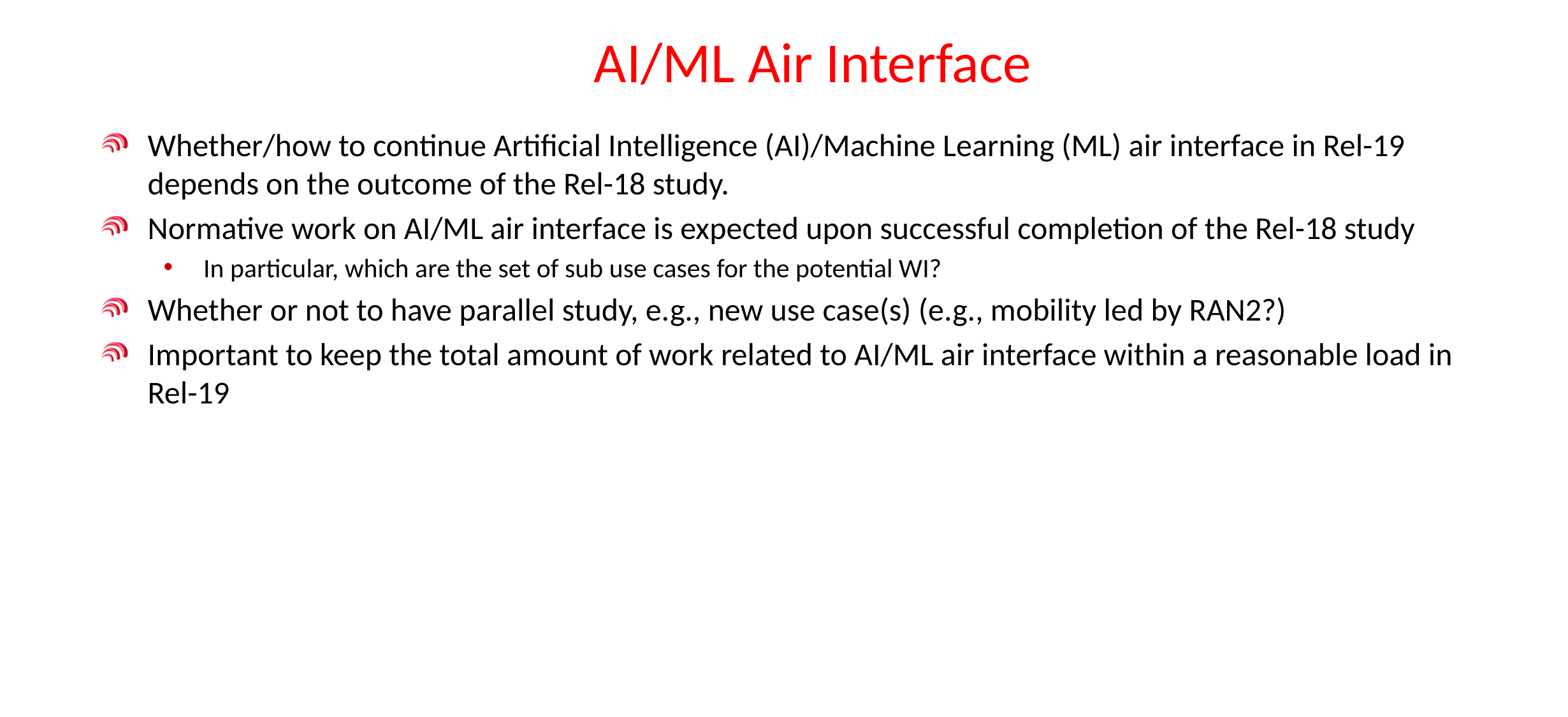

# AI/ML Air Interface
Whether/how to continue Artificial Intelligence (AI)/Machine Learning (ML) air interface in Rel-19 depends on the outcome of the Rel-18 study.
Normative work on AI/ML air interface is expected upon successful completion of the Rel-18 study
In particular, which are the set of sub use cases for the potential WI?
Whether or not to have parallel study, e.g., new use case(s) (e.g., mobility led by RAN2?)
Important to keep the total amount of work related to AI/ML air interface within a reasonable load in Rel-19